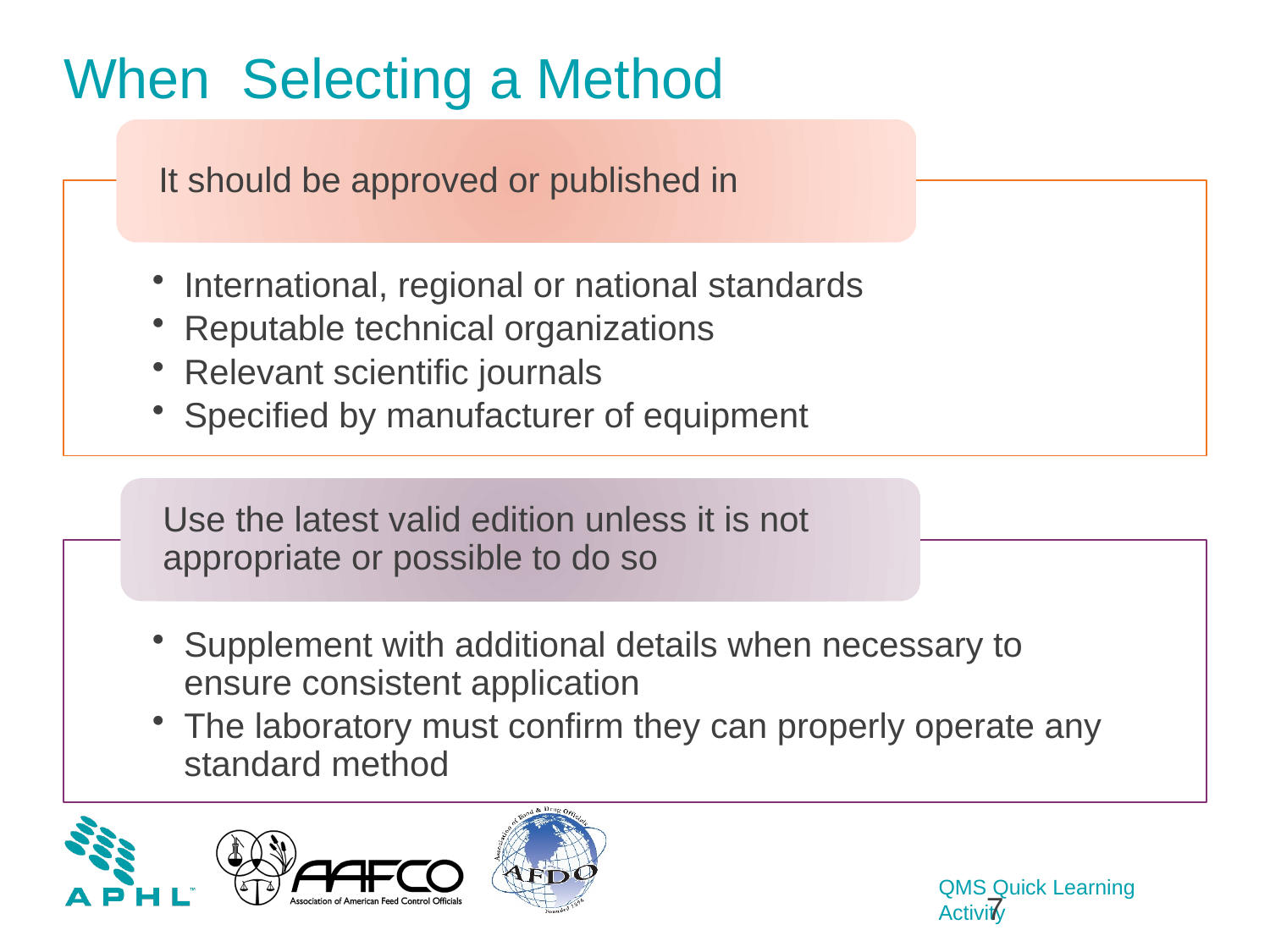

# When  Selecting a Method
International, regional or national standards
Reputable technical organizations
Relevant scientific journals
Specified by manufacturer of equipment
It should be approved or published in
Supplement with additional details when necessary to ensure consistent application
The laboratory must confirm they can properly operate any standard method
Use the latest valid edition unless it is not appropriate or possible to do so
7